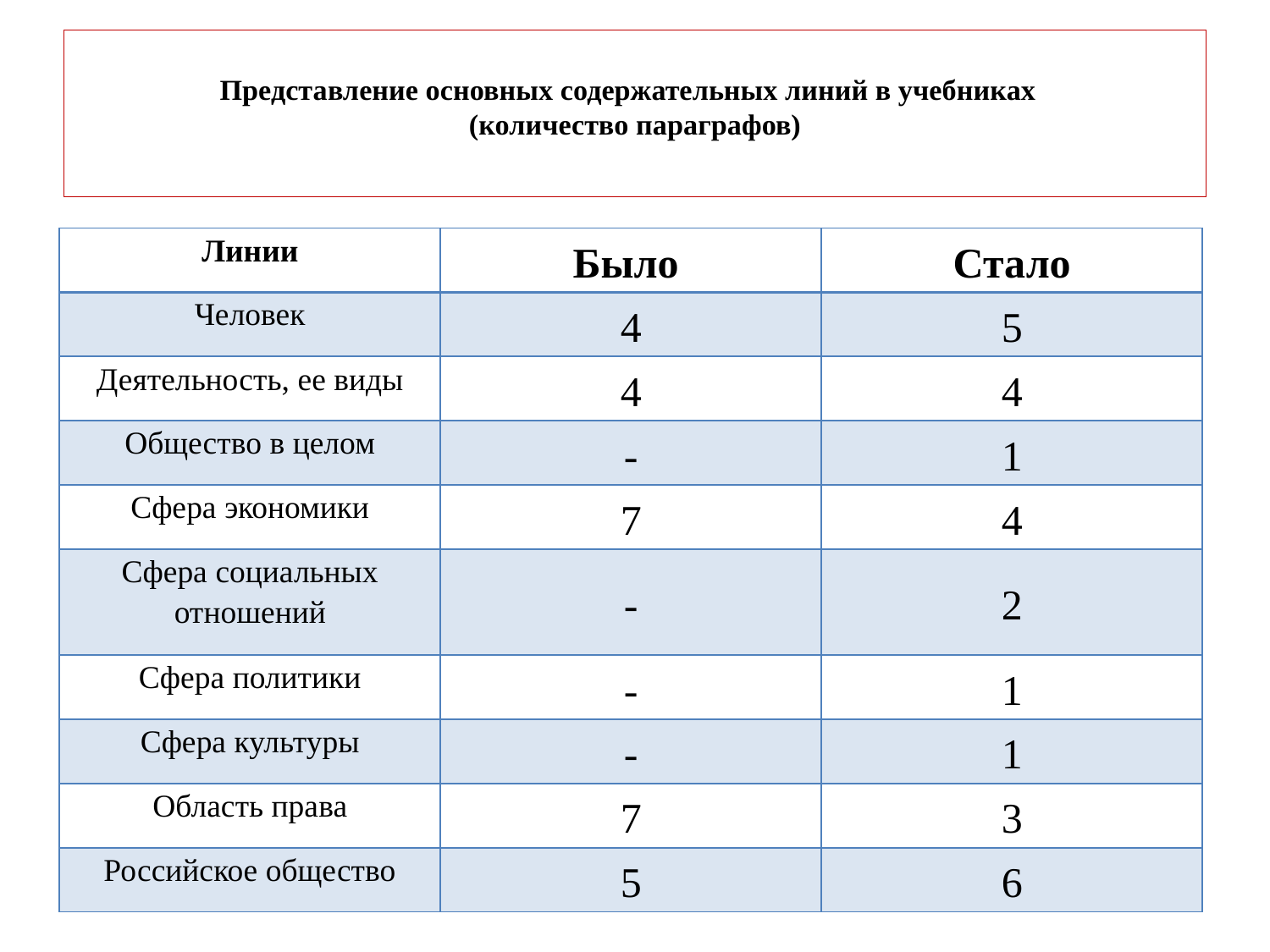

# Представление основных содержательных линий в учебниках (количество параграфов)
| Линии | Было | Стало |
| --- | --- | --- |
| Человек | 4 | 5 |
| Деятельность, ее виды | 4 | 4 |
| Общество в целом | - | 1 |
| Сфера экономики | 7 | 4 |
| Сфера социальных отношений | - | 2 |
| Сфера политики | - | 1 |
| Сфера культуры | - | 1 |
| Область права | 7 | 3 |
| Российское общество | 5 | 6 |